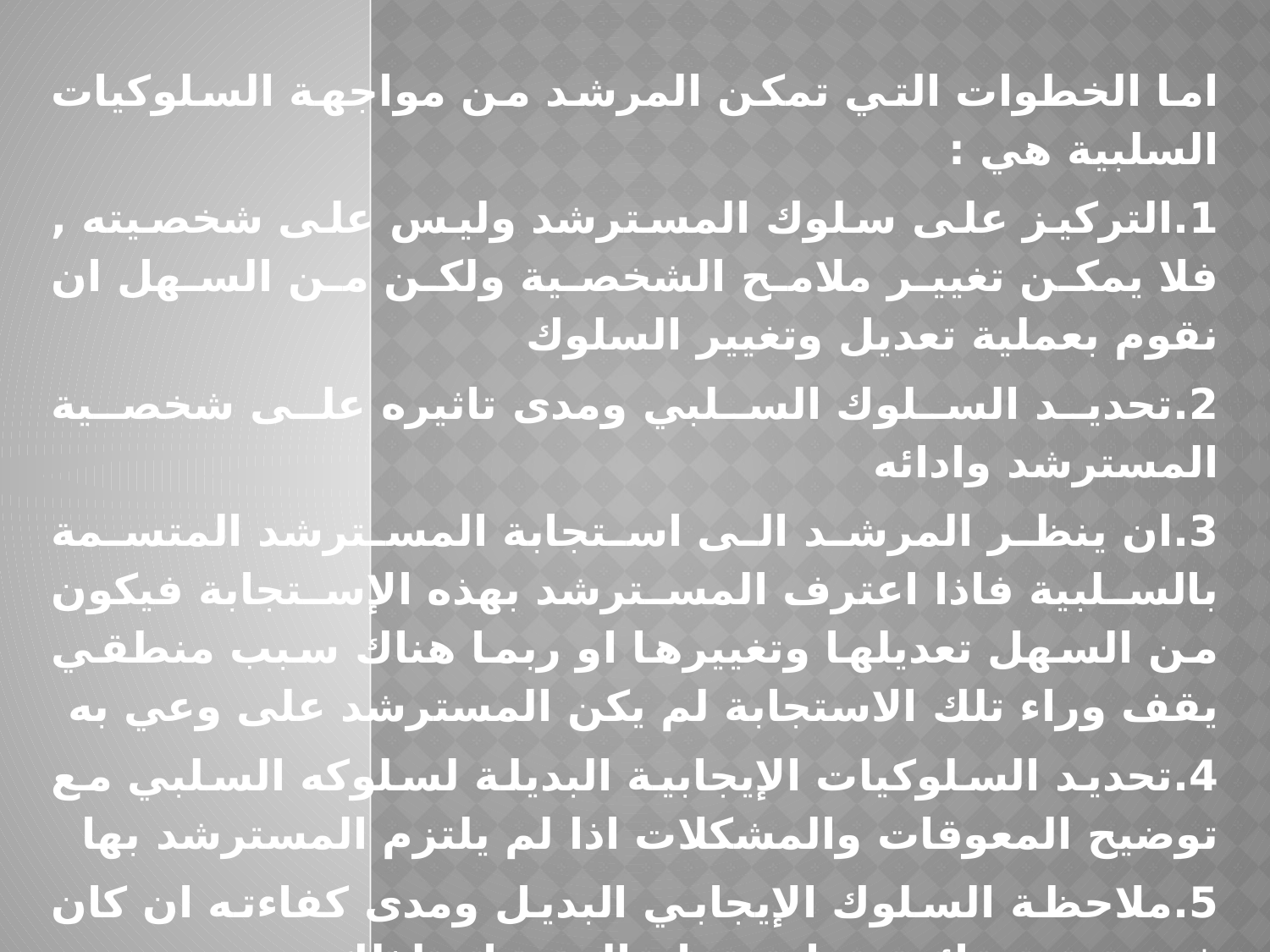

اما الخطوات التي تمكن المرشد من مواجهة السلوكيات السلبية هي :
1.	التركيز على سلوك المسترشد وليس على شخصيته , فلا يمكن تغيير ملامح الشخصية ولكن من السهل ان نقوم بعملية تعديل وتغيير السلوك
2.	تحديد السلوك السلبي ومدى تاثيره على شخصية المسترشد وادائه
3.	ان ينظر المرشد الى استجابة المسترشد المتسمة بالسلبية فاذا اعترف المسترشد بهذه الإستجابة فيكون من السهل تعديلها وتغييرها او ربما هناك سبب منطقي يقف وراء تلك الاستجابة لم يكن المسترشد على وعي به
4.	تحديد السلوكيات الإيجابية البديلة لسلوكه السلبي مع توضيح المعوقات والمشكلات اذا لم يلتزم المسترشد بها
5.	ملاحظة السلوك الإيجابي البديل ومدى كفاءته ان كان في تحسن دائم مع استخدام المعززات لذلك